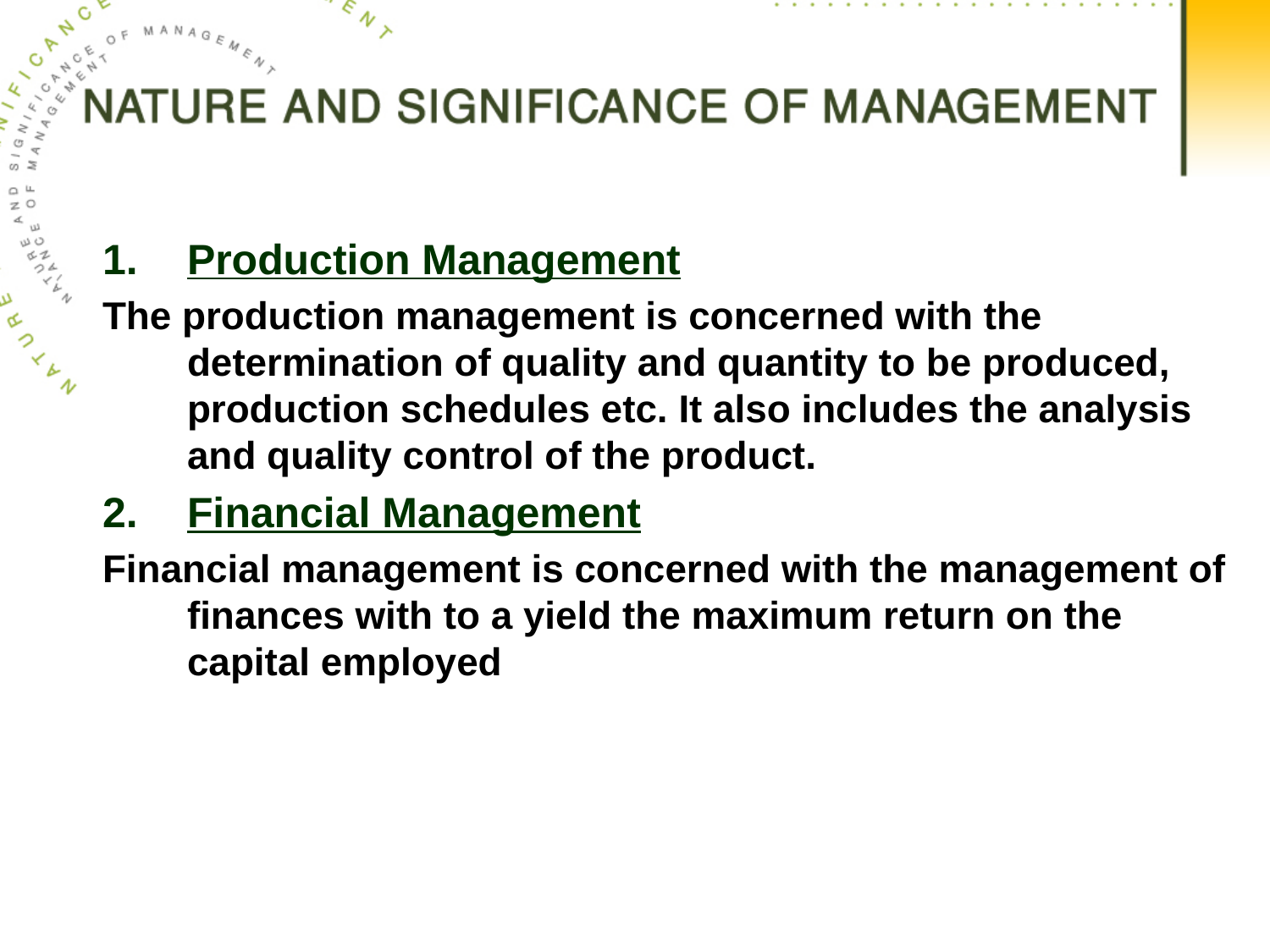

Production Management
The production management is concerned with the determination of quality and quantity to be produced, production schedules etc. It also includes the analysis and quality control of the product.
Financial Management
Financial management is concerned with the management of finances with to a yield the maximum return on the capital employed